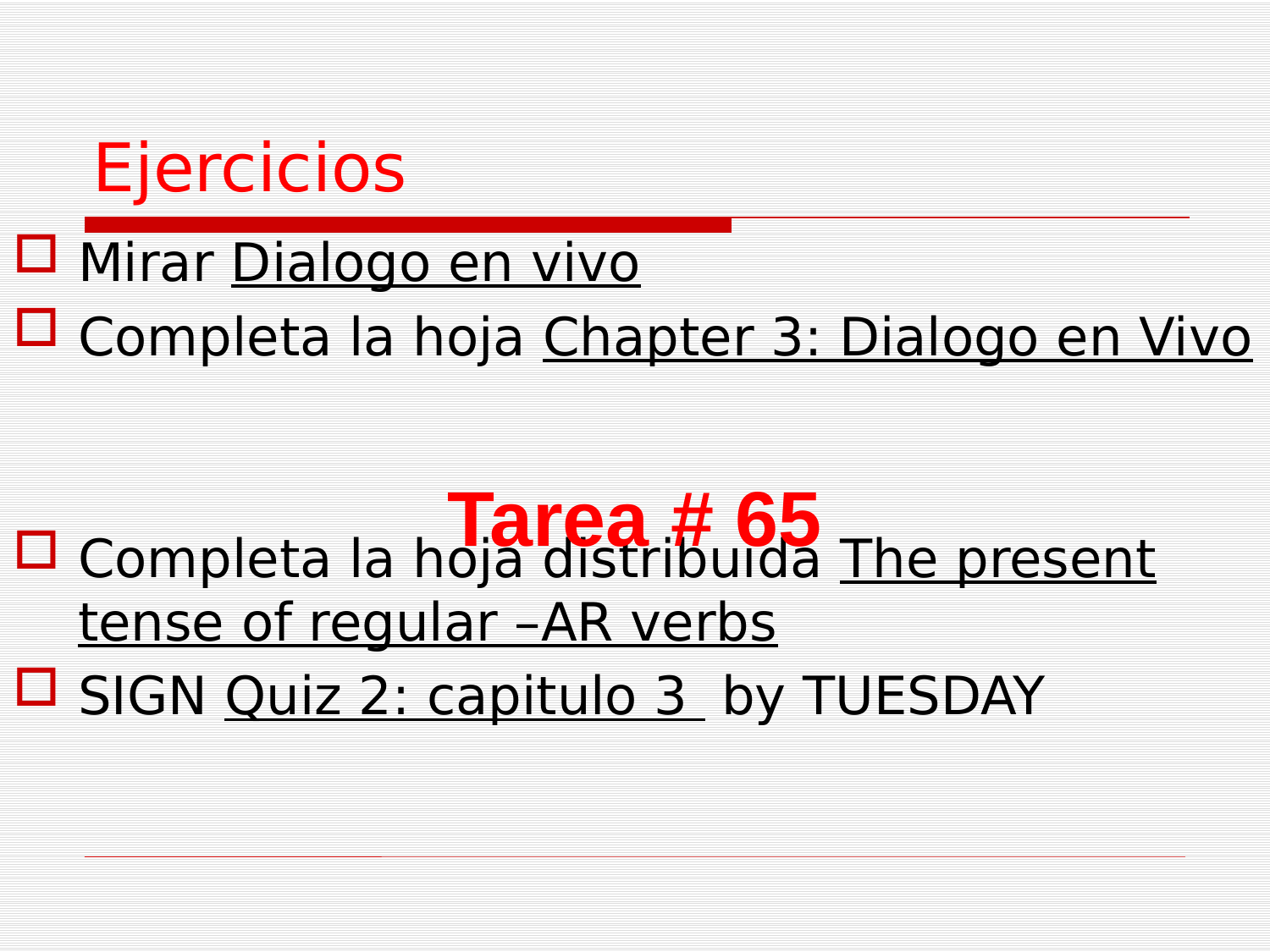

# Ejercicios
Mirar Dialogo en vivo
Completa la hoja Chapter 3: Dialogo en Vivo

Completa la hoja distribuida The present tense of regular –AR verbs
SIGN Quiz 2: capitulo 3  by TUESDAY

Tarea # 65